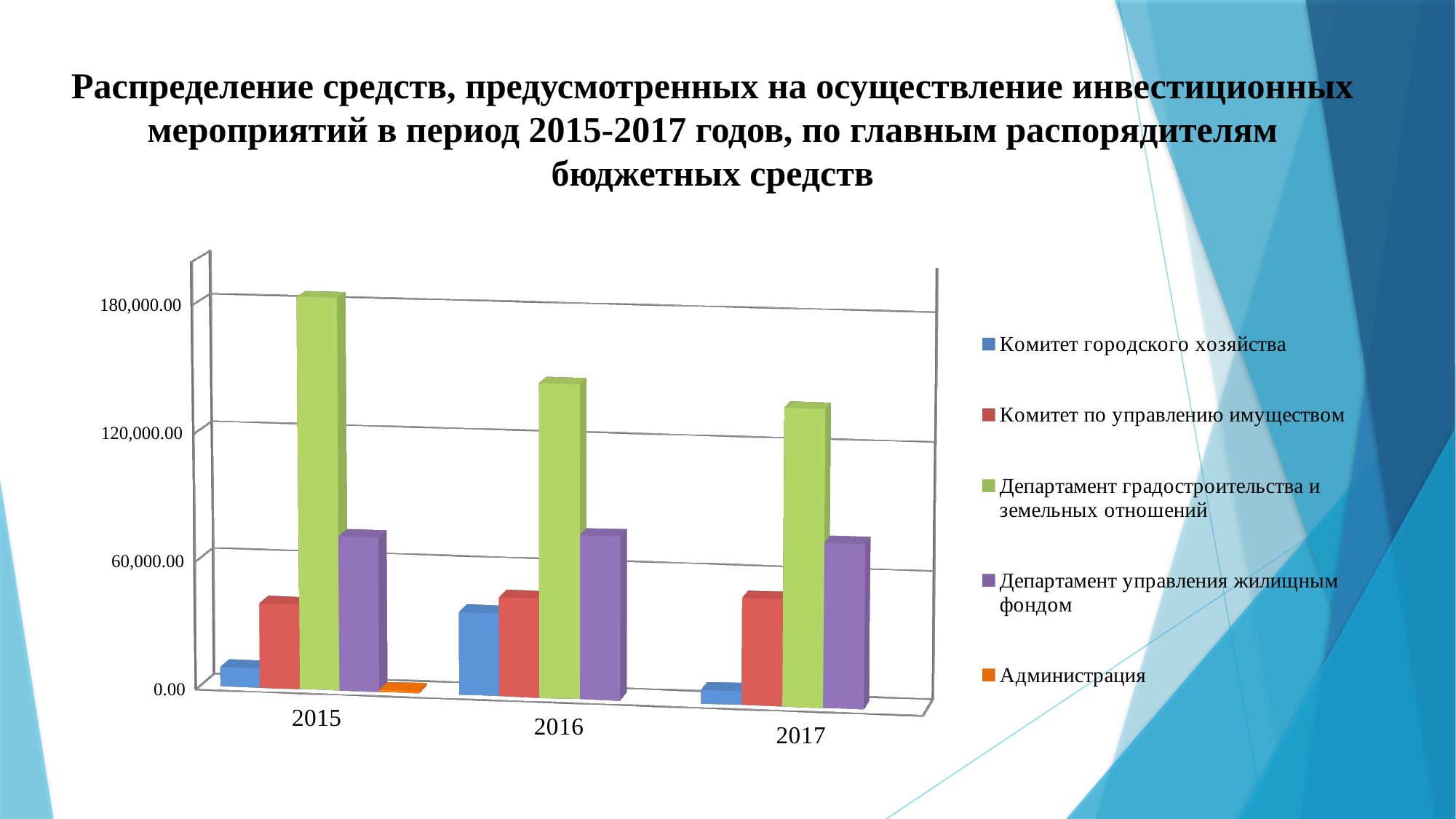

#
Распределение средств, предусмотренных на осуществление инвестиционных мероприятий в период 2015-2017 годов, по главным распорядителям бюджетных средств

[unsupported chart]